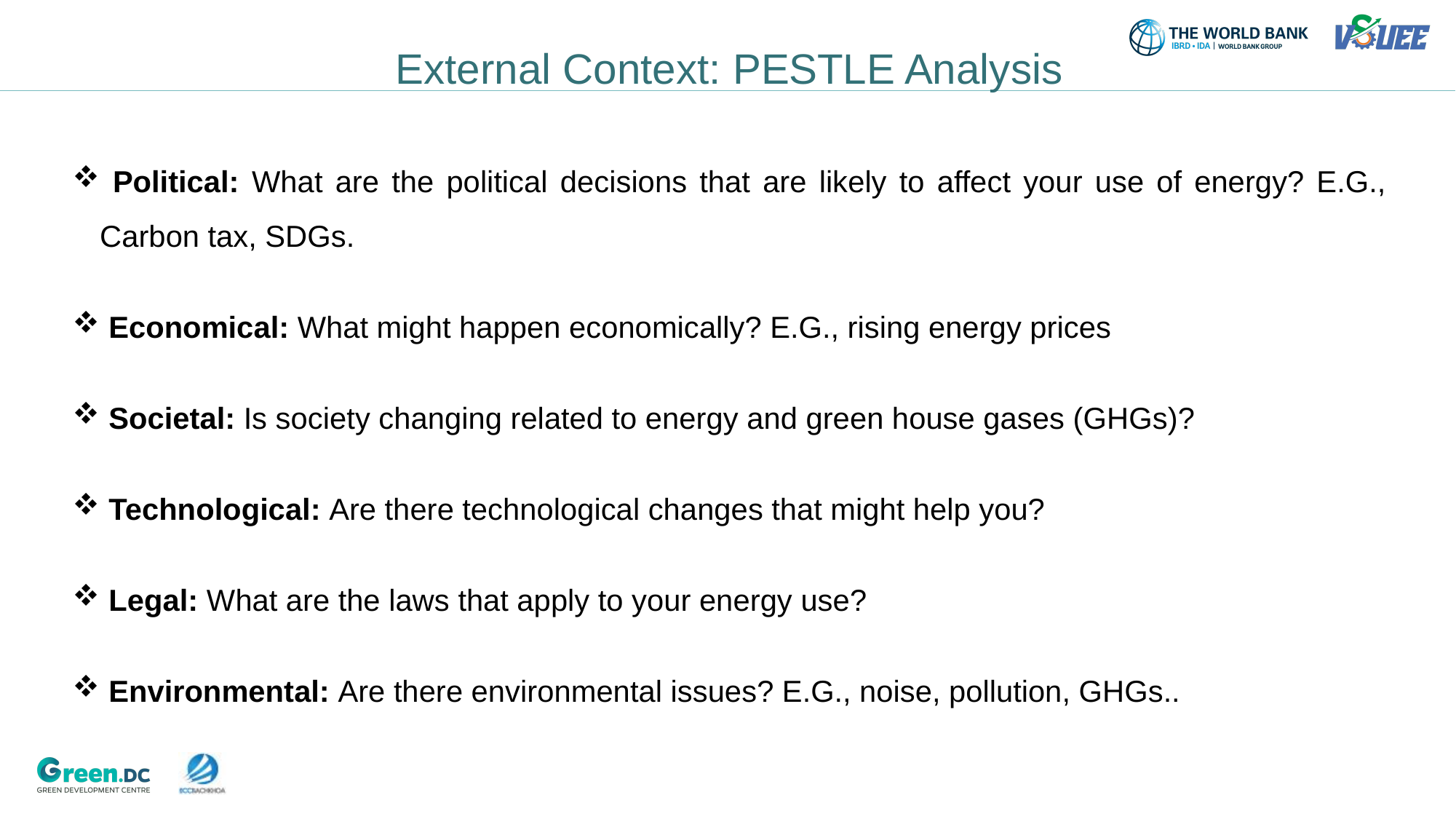

External Context: PESTLE Analysis
 Political: What are the political decisions that are likely to affect your use of energy? E.G., Carbon tax, SDGs.
 Economical: What might happen economically? E.G., rising energy prices
 Societal: Is society changing related to energy and green house gases (GHGs)?
 Technological: Are there technological changes that might help you?
 Legal: What are the laws that apply to your energy use?
 Environmental: Are there environmental issues? E.G., noise, pollution, GHGs..